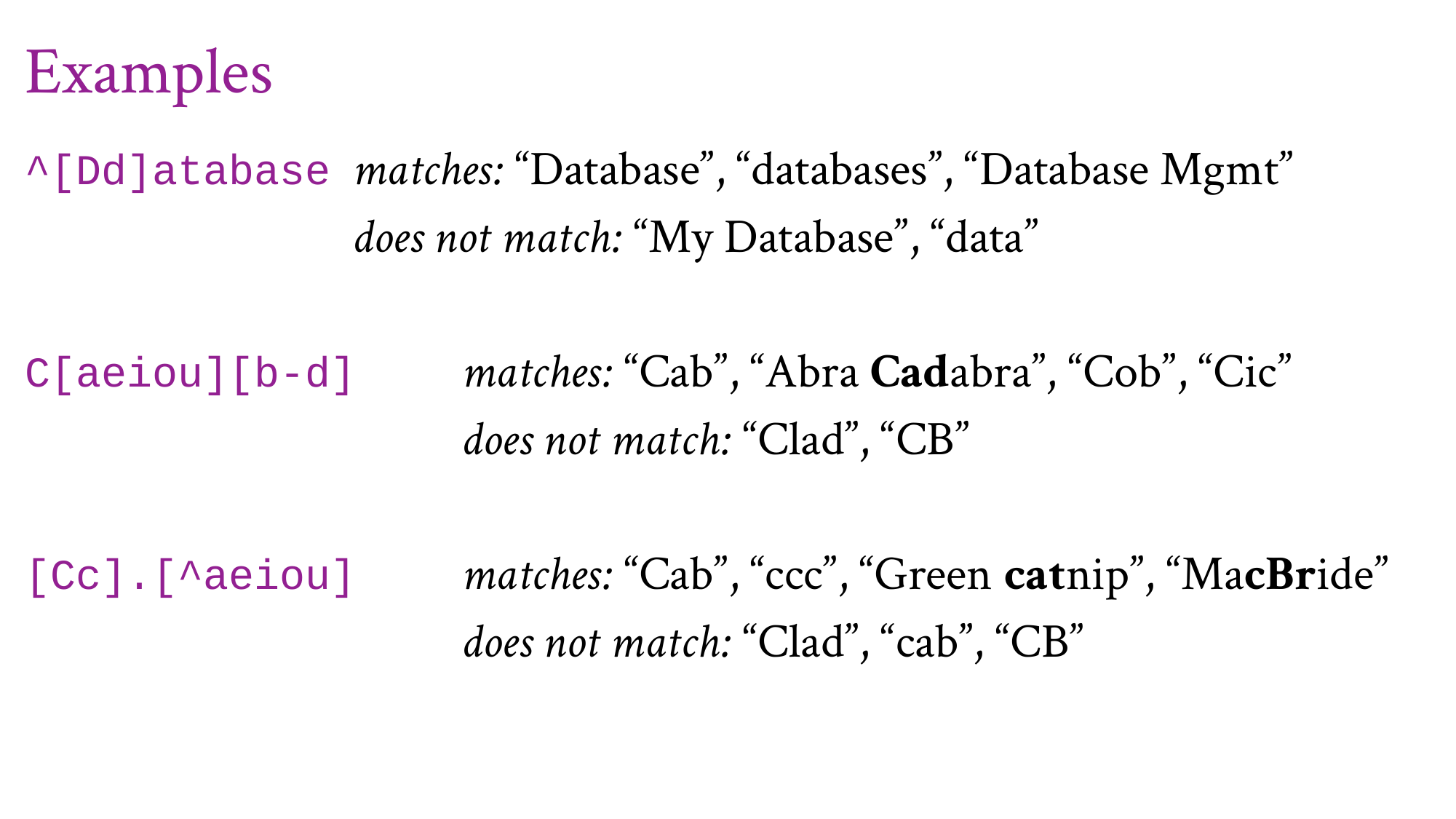

# Examples
^[Dd]atabase	matches: “Database”, “databases”, “Database Mgmt”
			does not match: “My Database”, “data”

C[aeiou][b-d]	matches: “Cab”, “Abra Cadabra”, “Cob”, “Cic”
				does not match: “Clad”, “CB”

[Cc].[^aeiou] 	matches: “Cab”, “ccc”, “Green catnip”, “MacBride”
				does not match: “Clad”, “cab”, “CB”